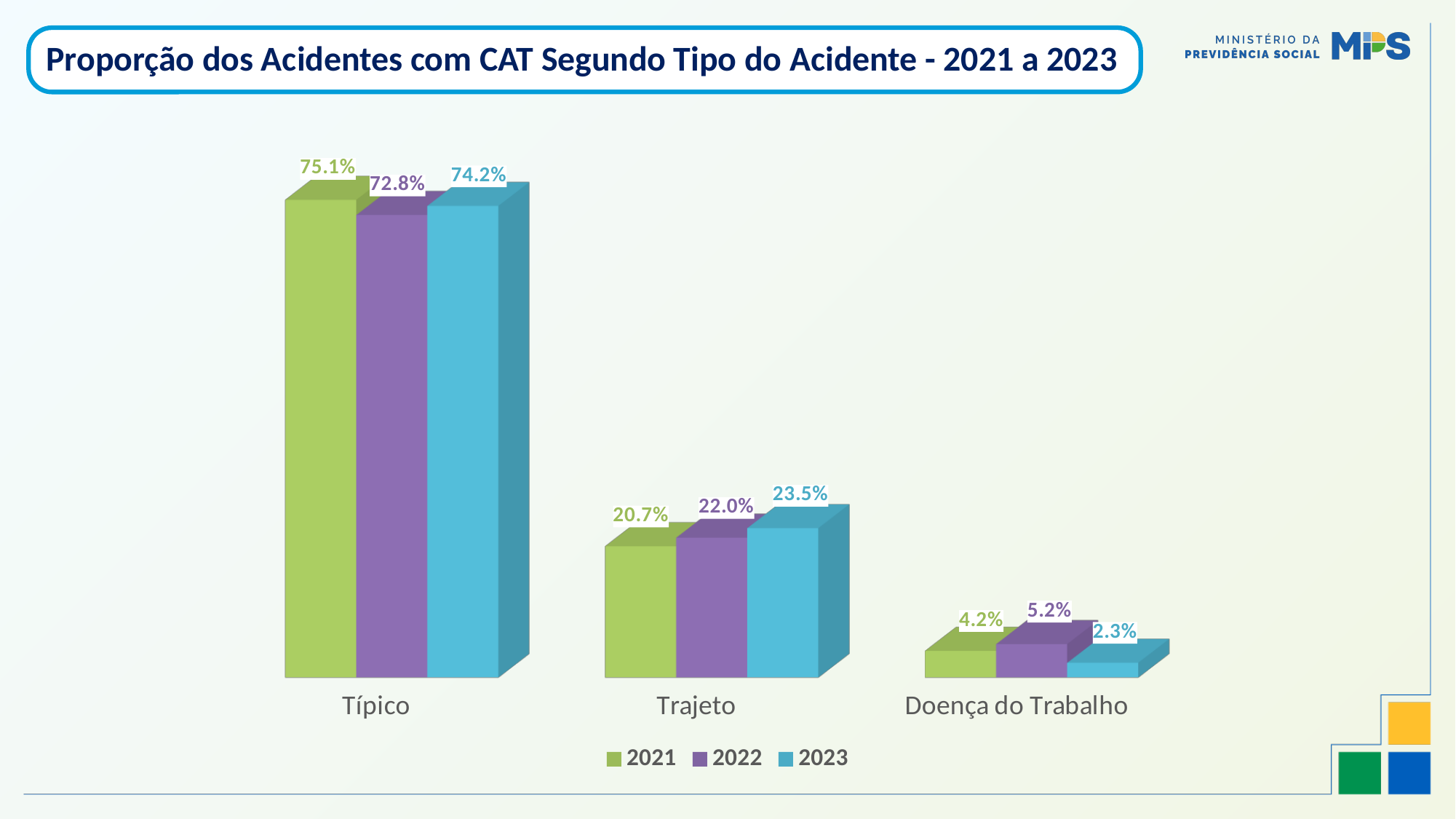

Proporção dos Acidentes com CAT Segundo Tipo do Acidente - 2021 a 2023

[unsupported chart]